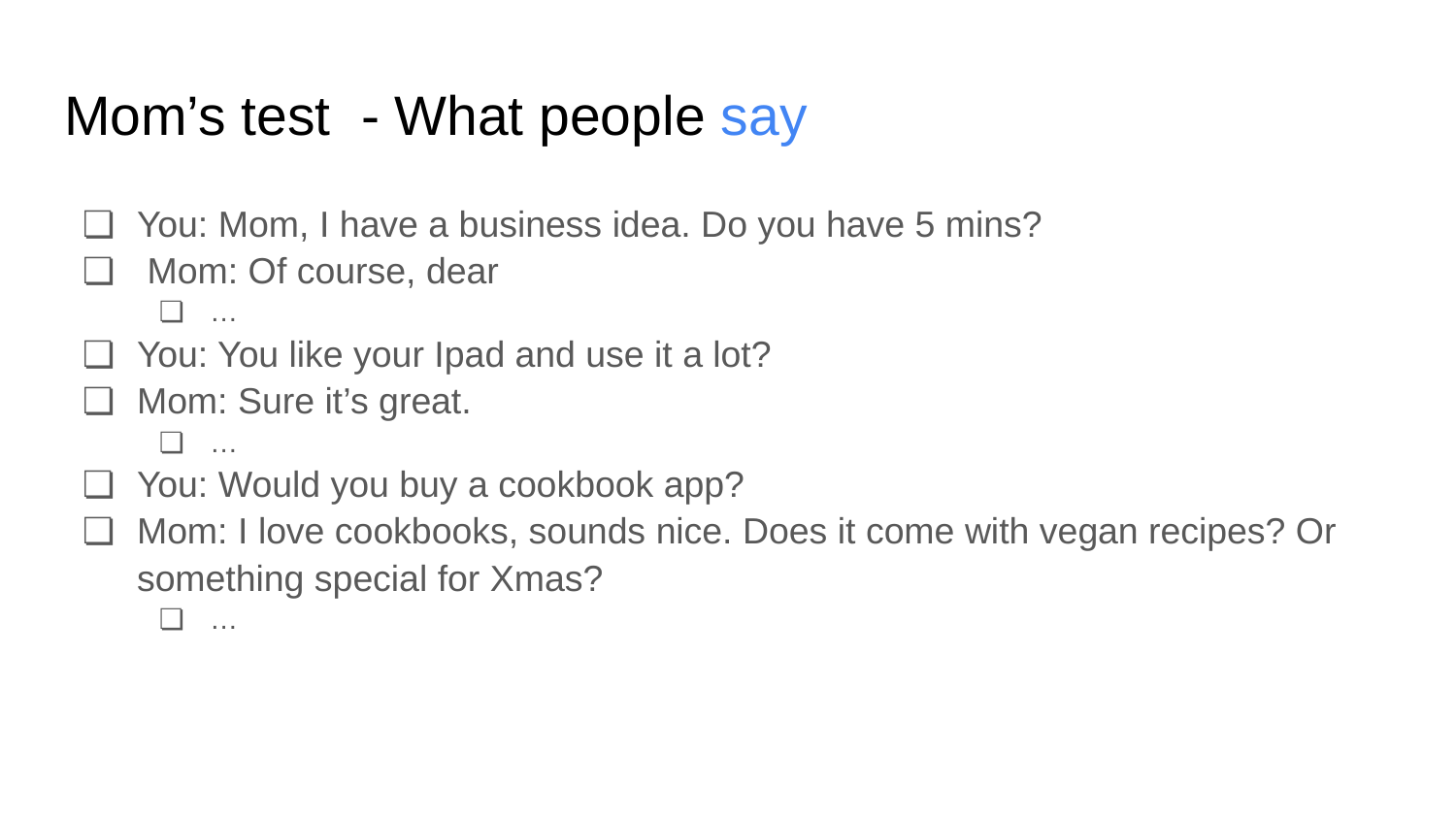

# Mom’s test  - What people say
You: Mom, I have a business idea. Do you have 5 mins?
 Mom: Of course, dear
…
You: You like your Ipad and use it a lot?
Mom: Sure it’s great.
…
You: Would you buy a cookbook app?
Mom: I love cookbooks, sounds nice. Does it come with vegan recipes? Or something special for Xmas?
…